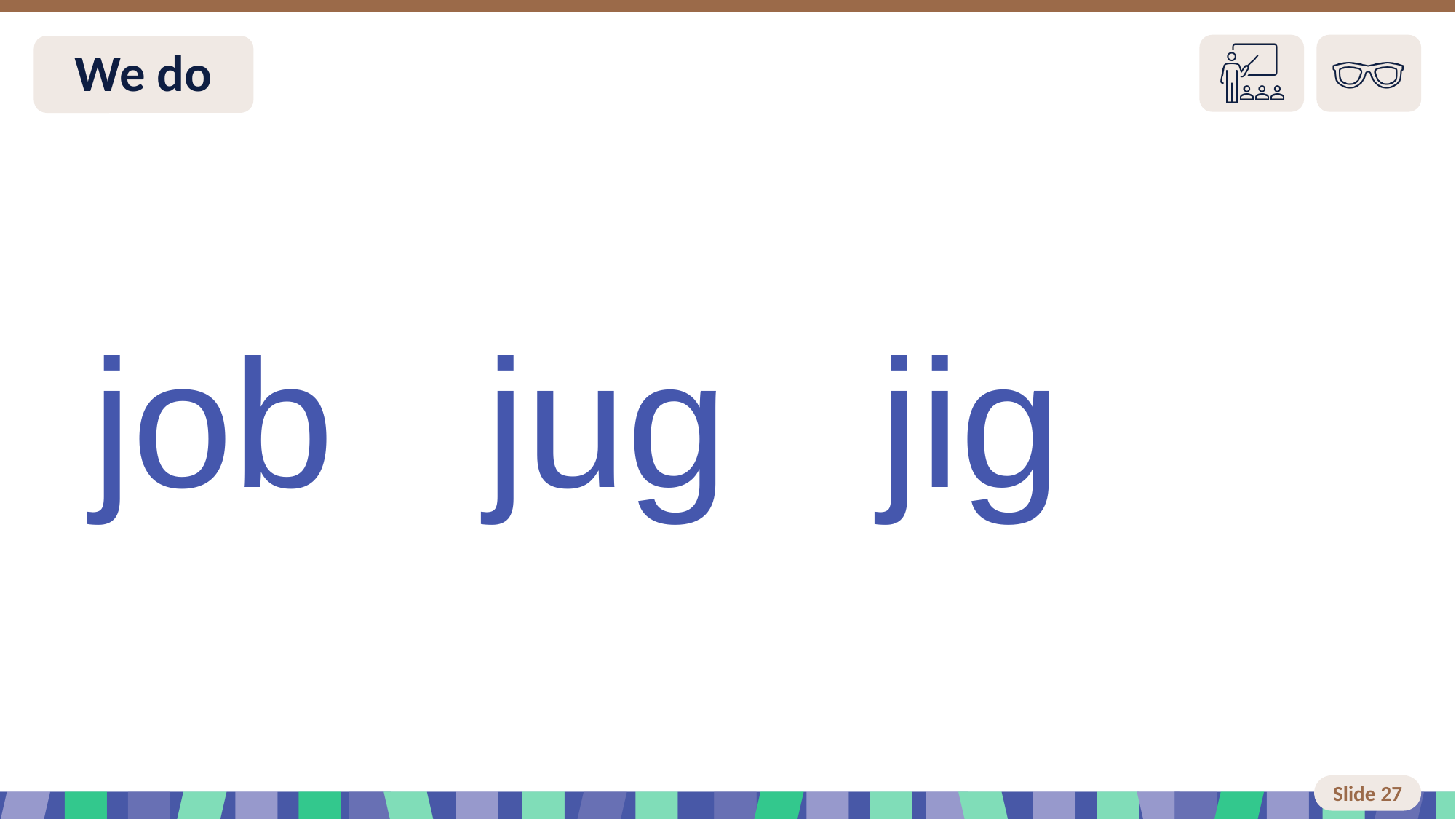

# Slide 27 We do
job   jug   jig